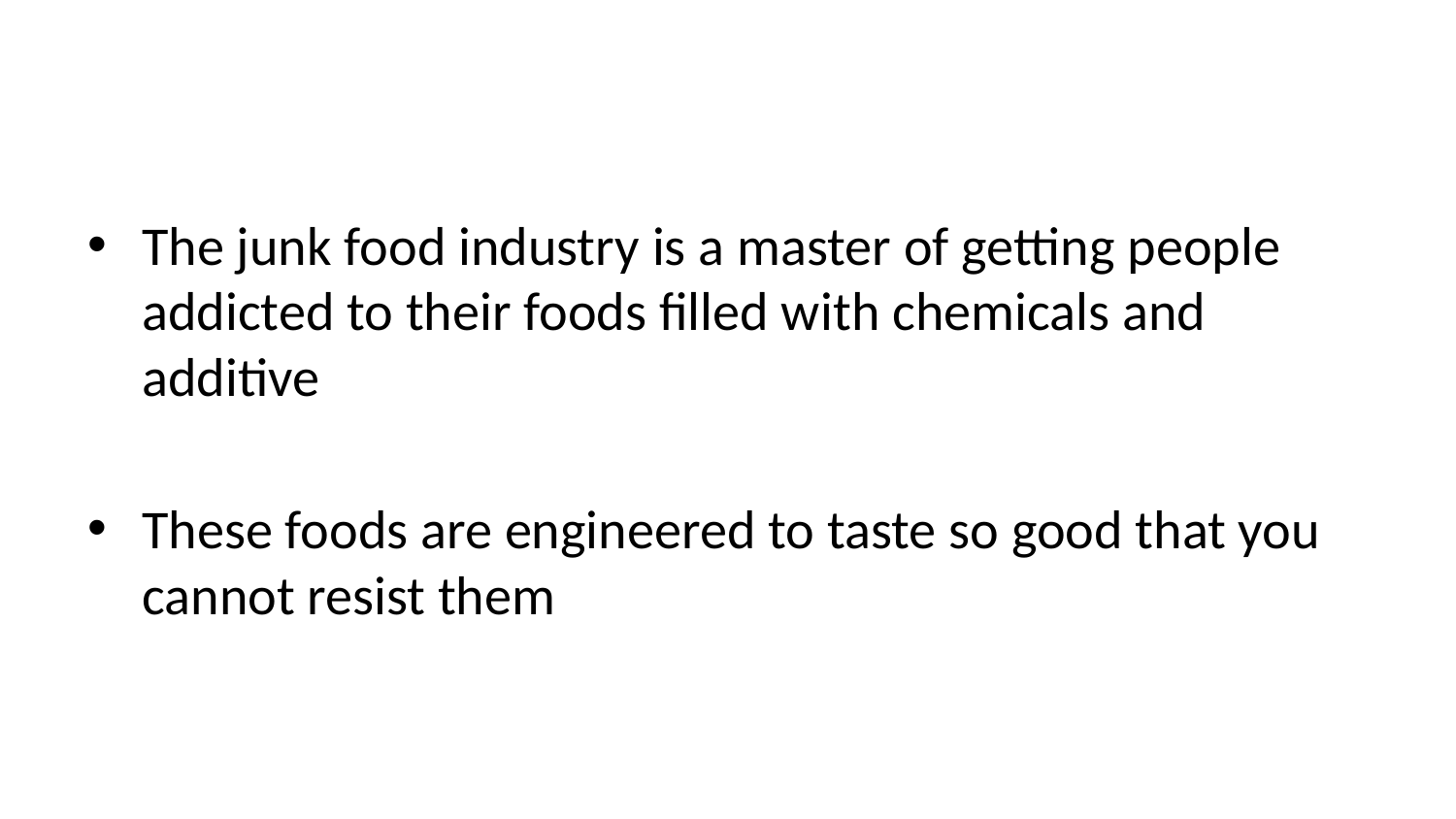

The junk food industry is a master of getting people addicted to their foods filled with chemicals and additive

These foods are engineered to taste so good that you cannot resist them